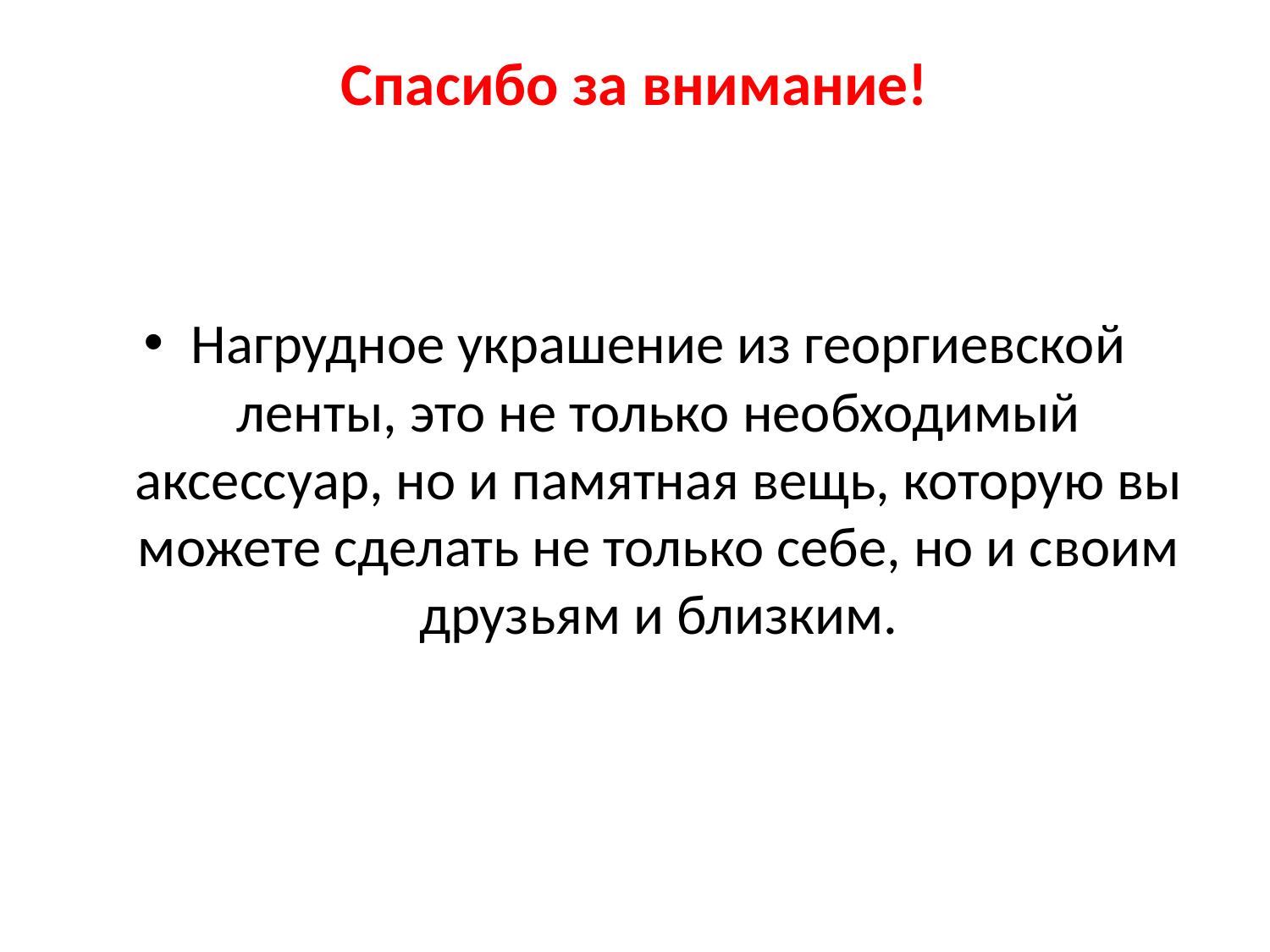

# Спасибо за внимание!

Нагрудное украшение из георгиевской ленты, это не только необходимый аксессуар, но и памятная вещь, которую вы можете сделать не только себе, но и своим друзьям и близким.